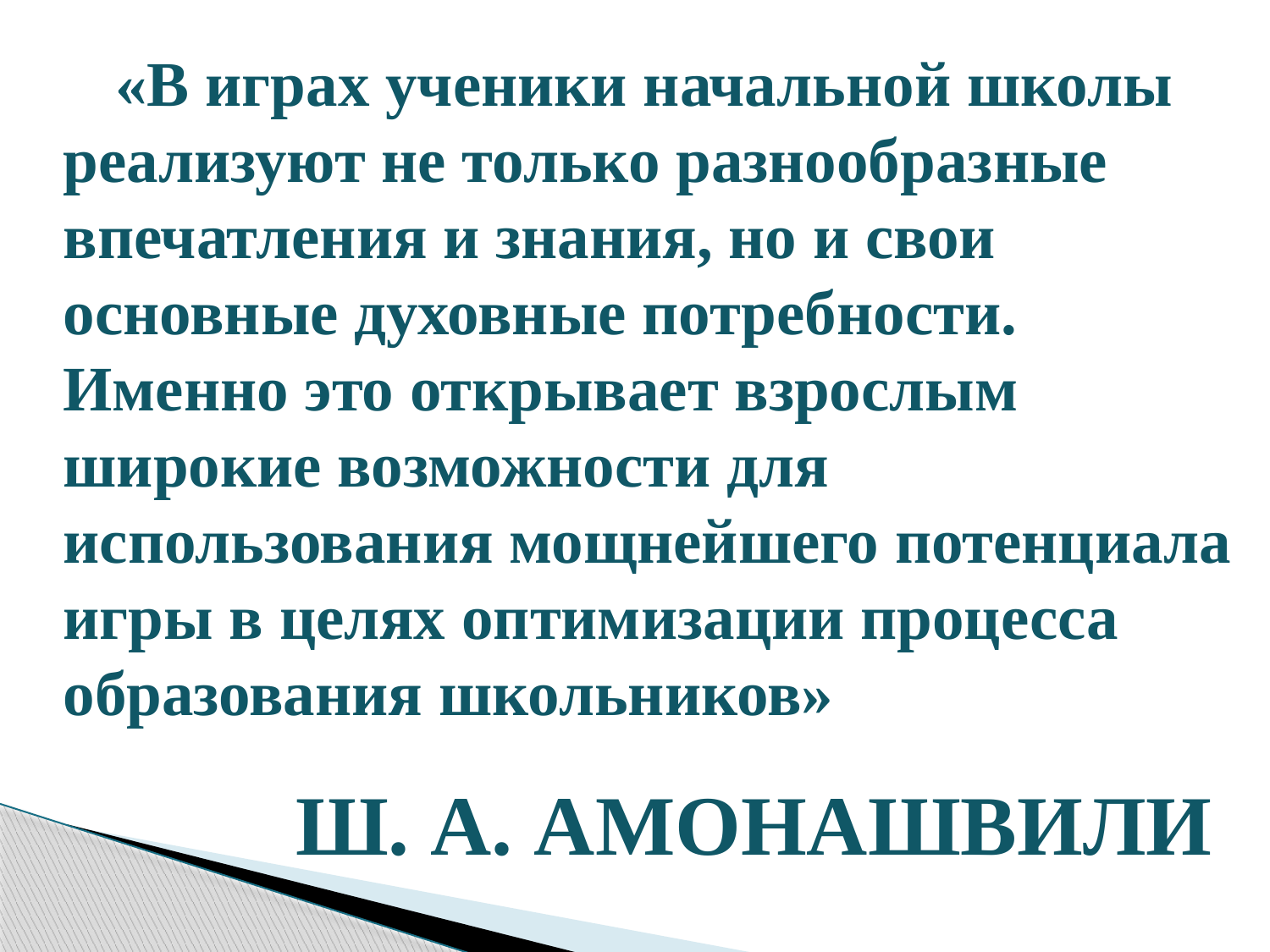

«В играх ученики начальной школы реализуют не только разнообразные впечатления и знания, но и свои основные духовные потребности. Именно это открывает взрослым широкие возможности для использования мощнейшего потенциала игры в целях оптимизации процесса образования школьников»

# Ш. А. АМОНАШВИЛИ